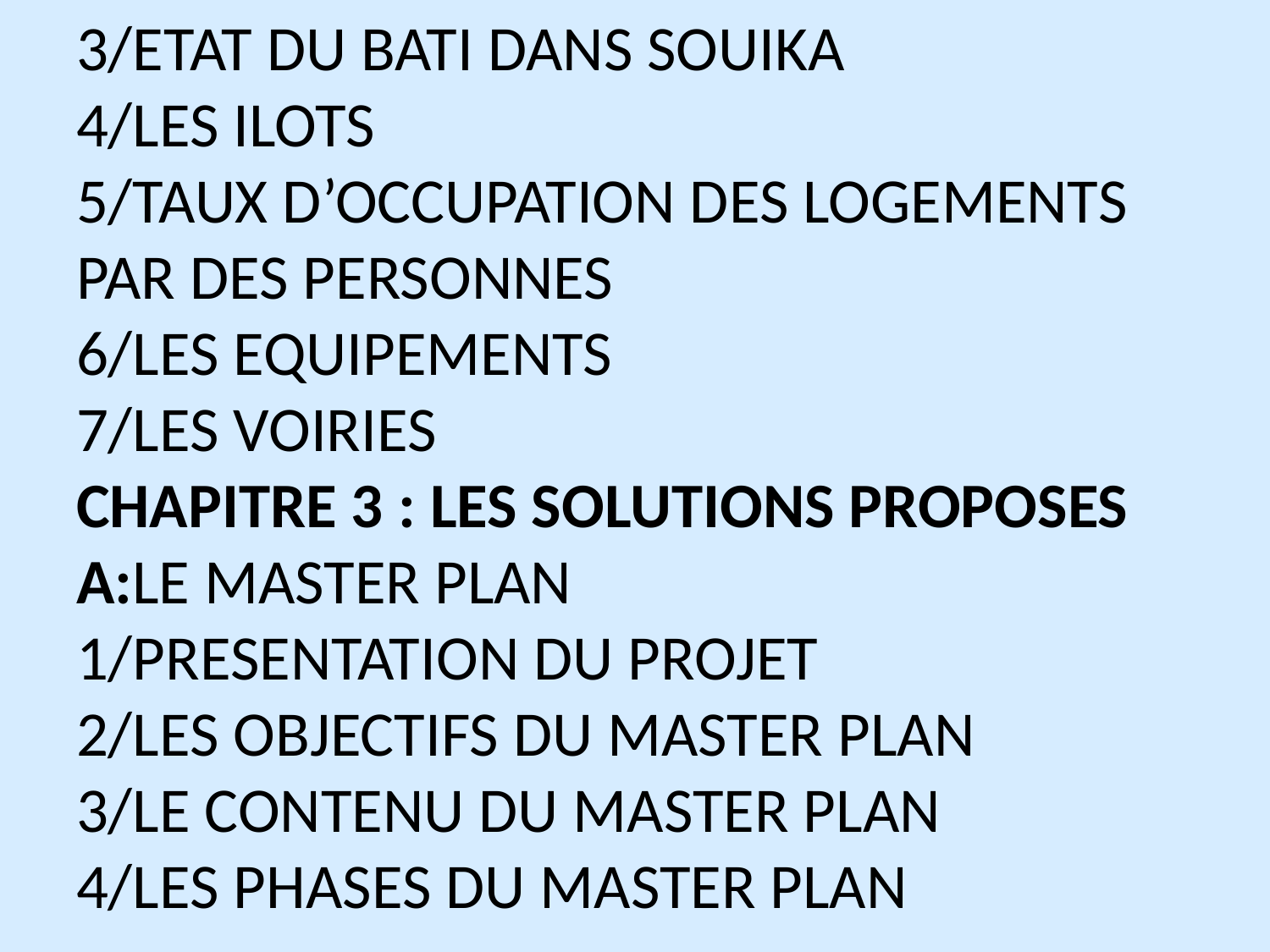

# 3/ETAT DU BATI DANS SOUIKA 4/LES ILOTS 5/TAUX D’OCCUPATION DES LOGEMENTS PAR DES PERSONNES 6/LES EQUIPEMENTS 7/LES VOIRIES CHAPITRE 3 : LES SOLUTIONS PROPOSES A:LE MASTER PLAN 1/PRESENTATION DU PROJET 2/LES OBJECTIFS DU MASTER PLAN  3/LE CONTENU DU MASTER PLAN 4/LES PHASES DU MASTER PLAN